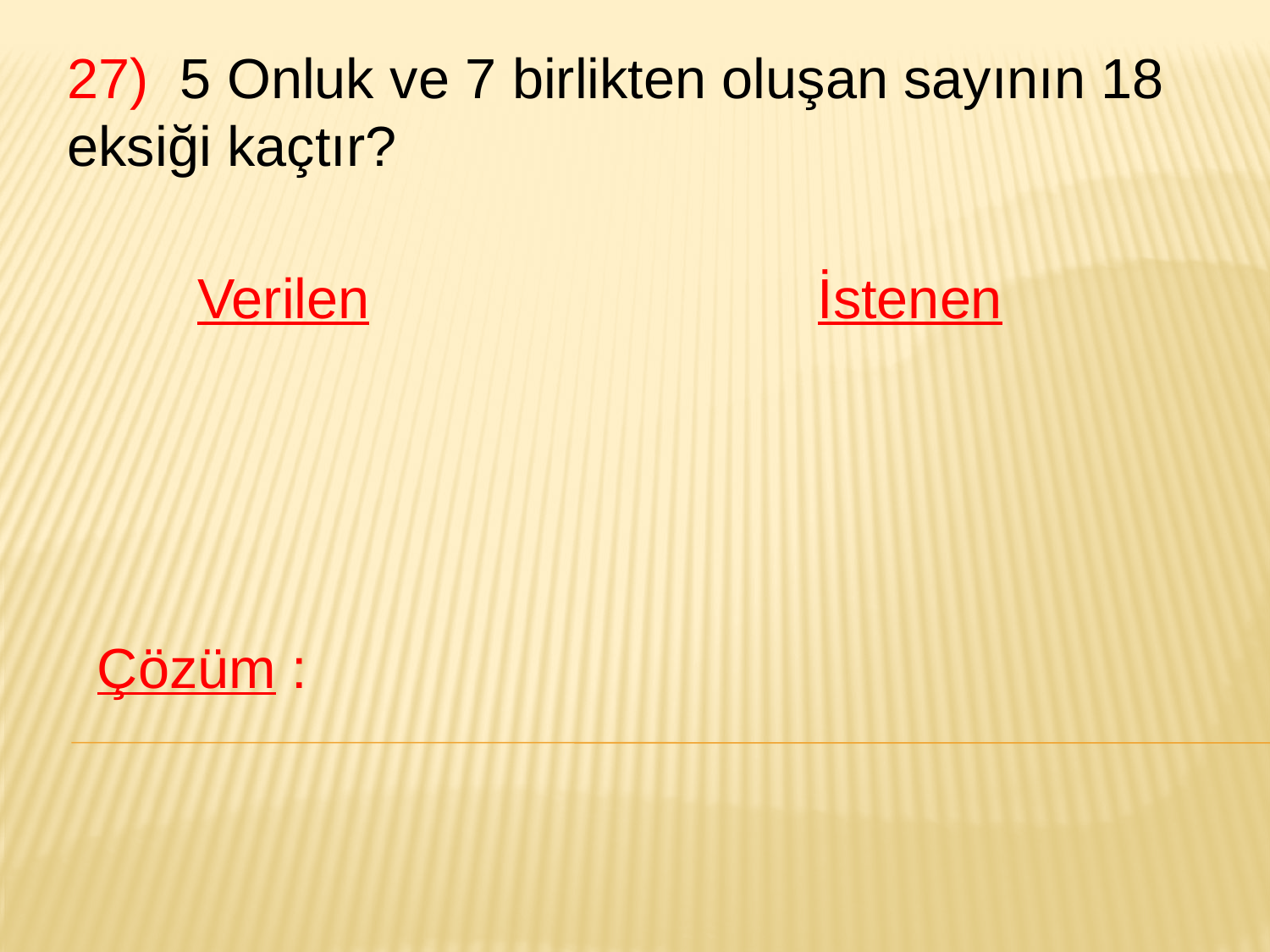

27)  5 Onluk ve 7 birlikten oluşan sayının 18 eksiği kaçtır?

Verilen
İstenen
Çözüm :